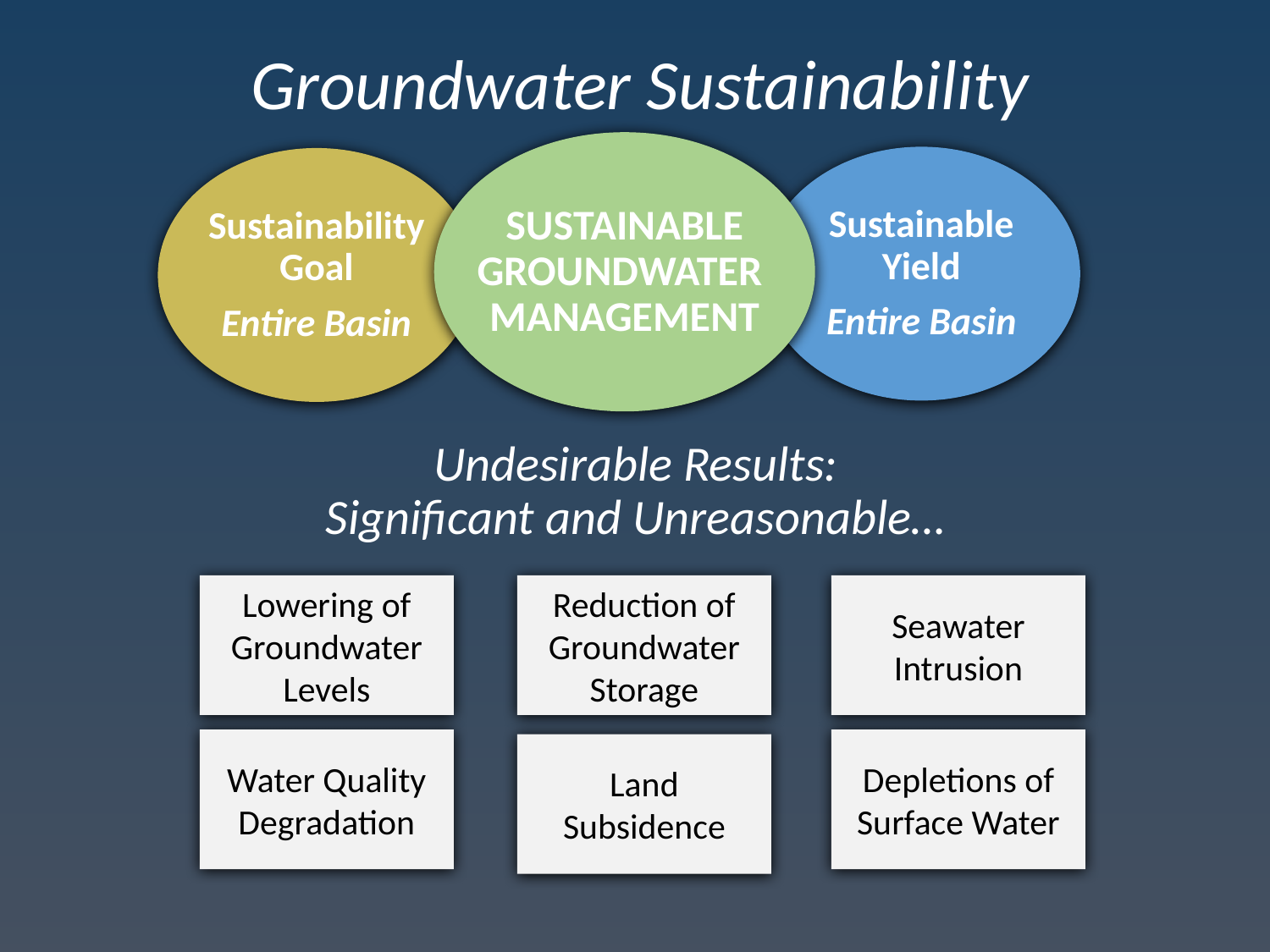

Groundwater Sustainability
SUSTAINABLE GROUNDWATER  MANAGEMENT
Sustainable Yield
Entire Basin
Sustainability Goal
Entire Basin
Undesirable Results:
Significant and Unreasonable…
Lowering of Groundwater Levels
Reduction of Groundwater Storage
Seawater Intrusion
Water Quality Degradation
Depletions of Surface Water
Land Subsidence